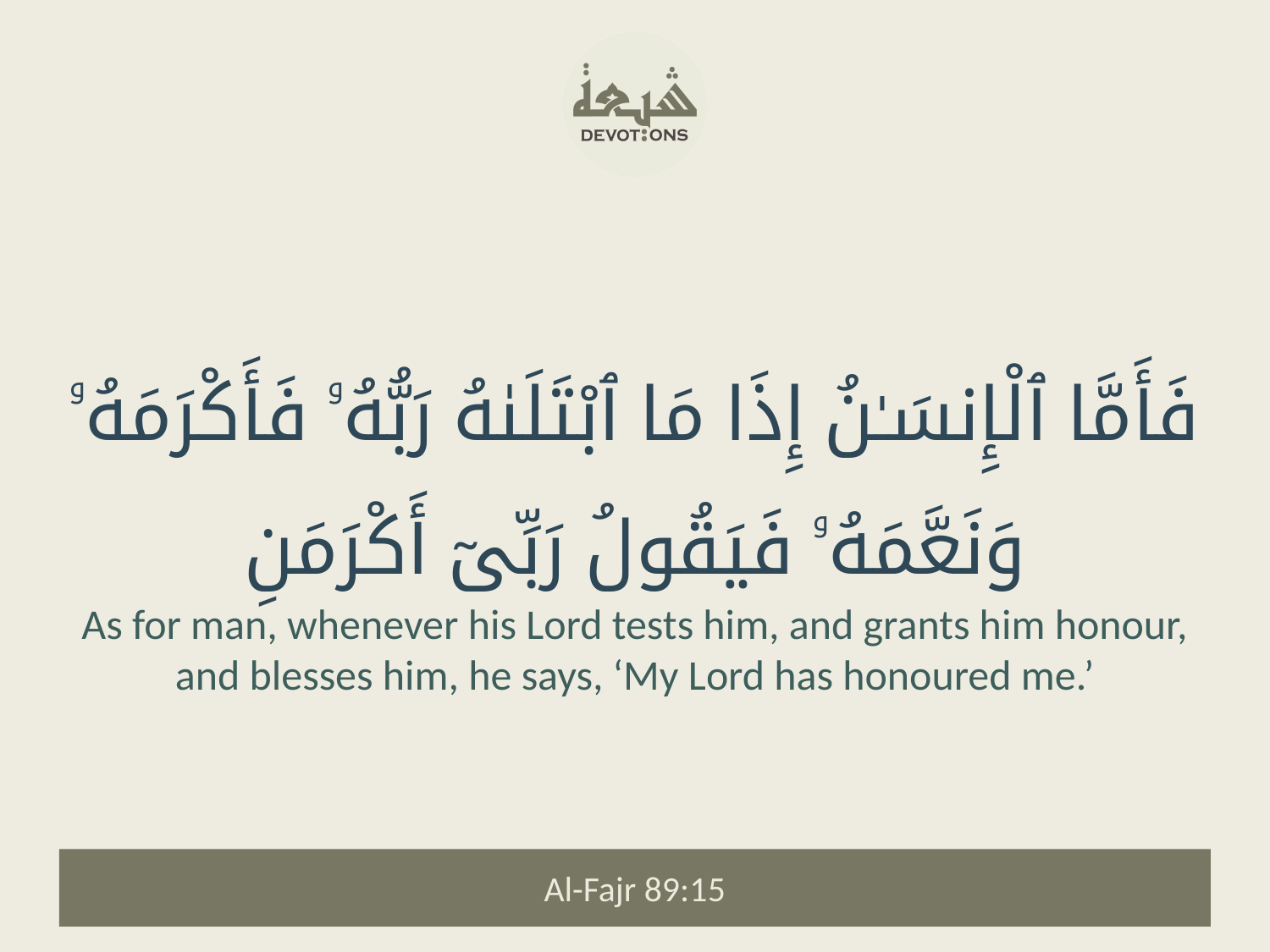

فَأَمَّا ٱلْإِنسَـٰنُ إِذَا مَا ٱبْتَلَىٰهُ رَبُّهُۥ فَأَكْرَمَهُۥ وَنَعَّمَهُۥ فَيَقُولُ رَبِّىٓ أَكْرَمَنِ
As for man, whenever his Lord tests him, and grants him honour, and blesses him, he says, ‘My Lord has honoured me.’
Al-Fajr 89:15